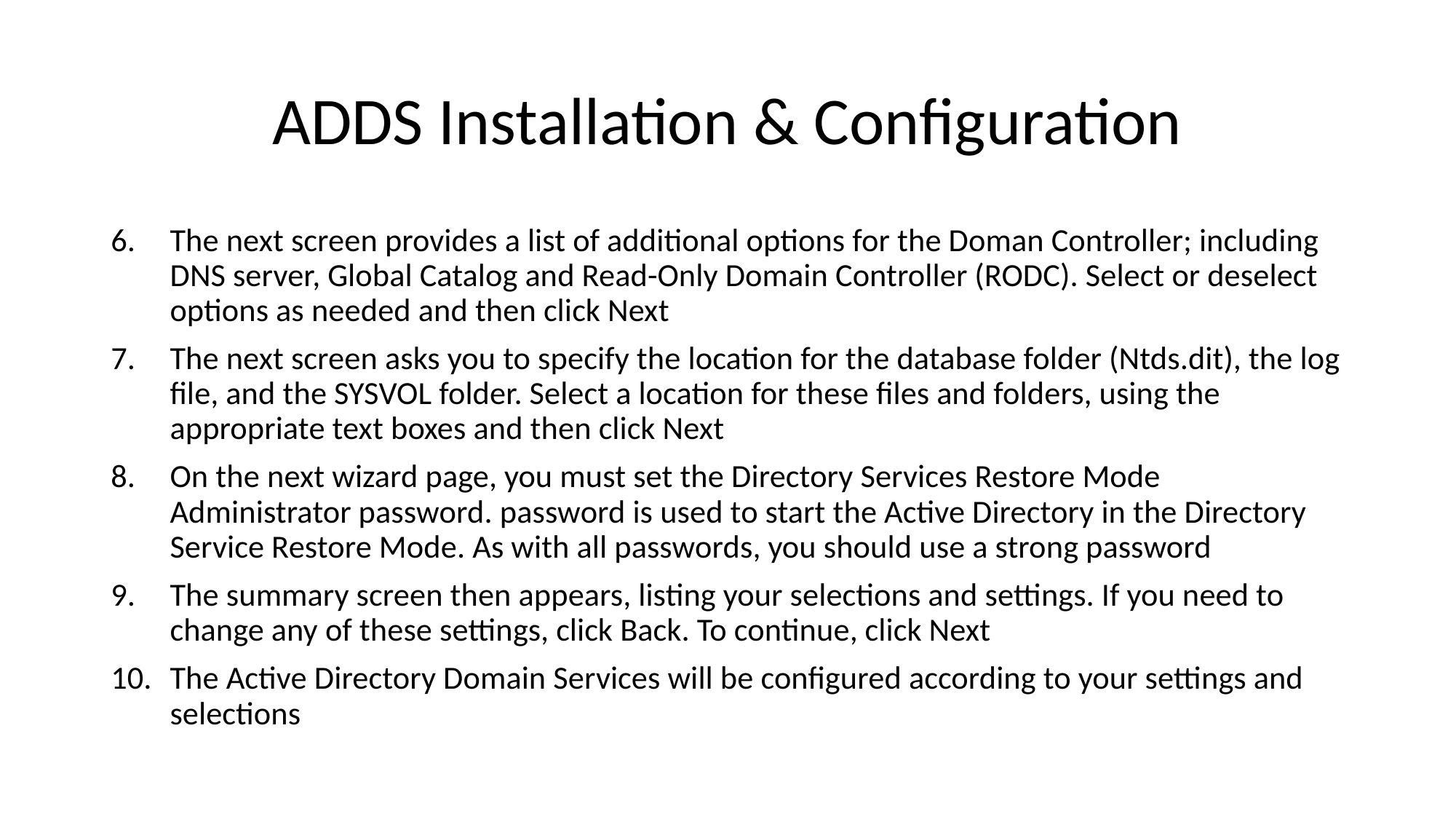

# ADDS Installation & Configuration
The next screen provides a list of additional options for the Doman Controller; including DNS server, Global Catalog and Read-Only Domain Controller (RODC). Select or deselect options as needed and then click Next
The next screen asks you to specify the location for the database folder (Ntds.dit), the log file, and the SYSVOL folder. Select a location for these files and folders, using the appropriate text boxes and then click Next
On the next wizard page, you must set the Directory Services Restore Mode Administrator password. password is used to start the Active Directory in the Directory Service Restore Mode. As with all passwords, you should use a strong password
The summary screen then appears, listing your selections and settings. If you need to change any of these settings, click Back. To continue, click Next
The Active Directory Domain Services will be configured according to your settings and selections